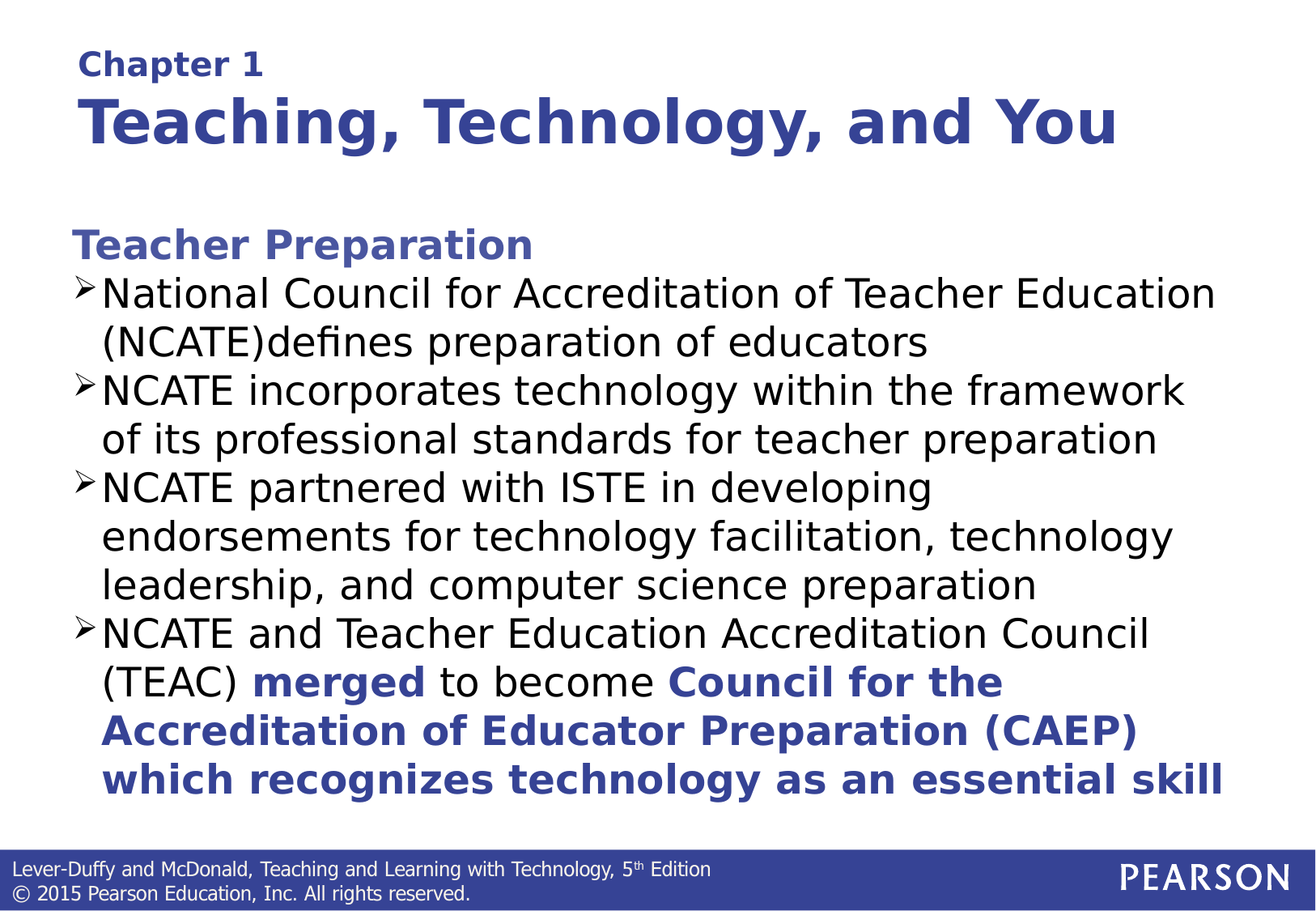

# Chapter 1 Teaching, Technology, and You
Teacher Preparation
National Council for Accreditation of Teacher Education (NCATE)defines preparation of educators
NCATE incorporates technology within the framework of its professional standards for teacher preparation
NCATE partnered with ISTE in developing endorsements for technology facilitation, technology leadership, and computer science preparation
NCATE and Teacher Education Accreditation Council (TEAC) merged to become Council for the Accreditation of Educator Preparation (CAEP) which recognizes technology as an essential skill